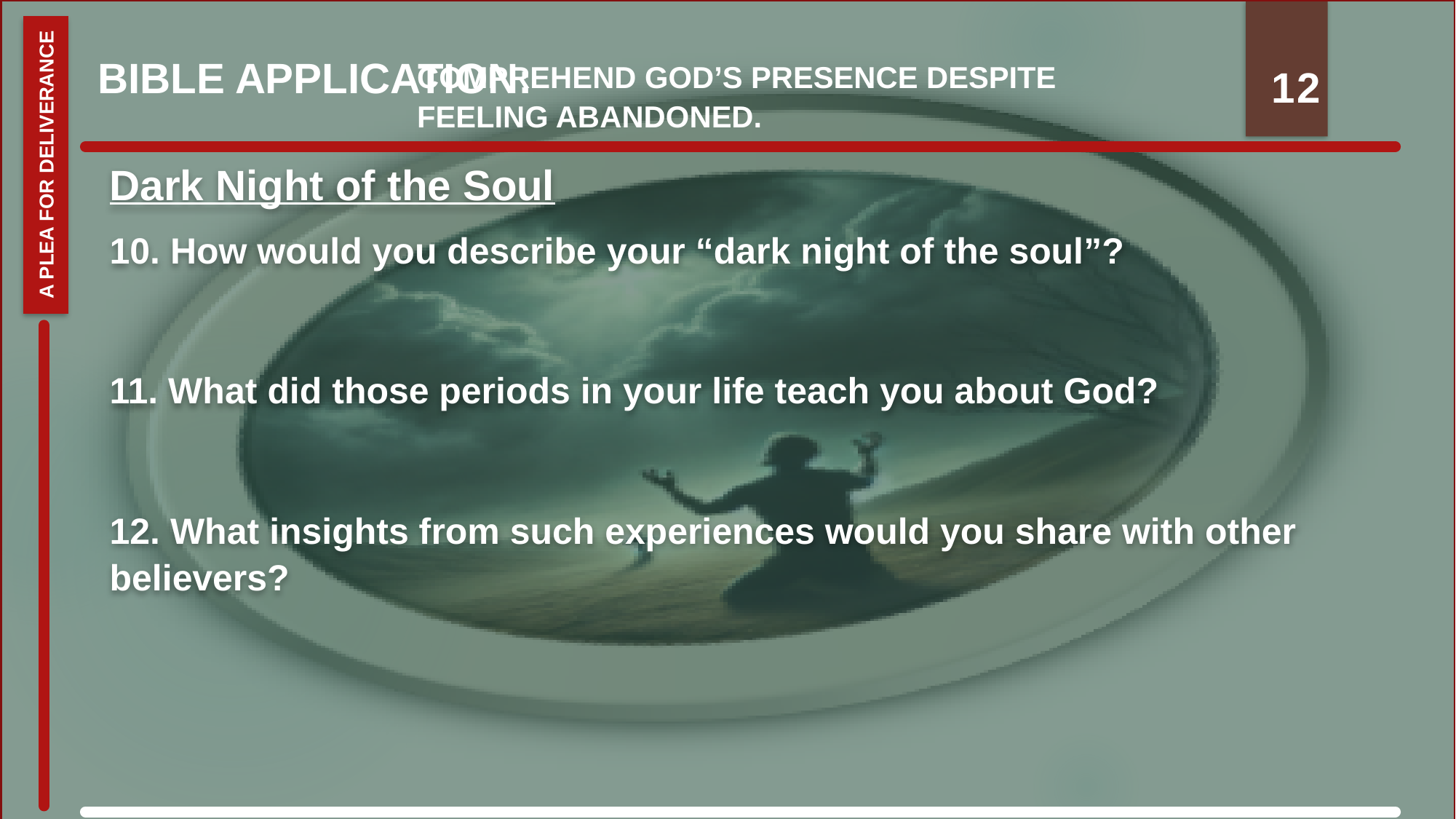

Bible Application:
Comprehend God’s presence despite feeling abandoned.
12
A Plea for Deliverance
Dark Night of the Soul

10. How would you describe your “dark night of the soul”?

11. What did those periods in your life teach you about God?

12. What insights from such experiences would you share with other believers?